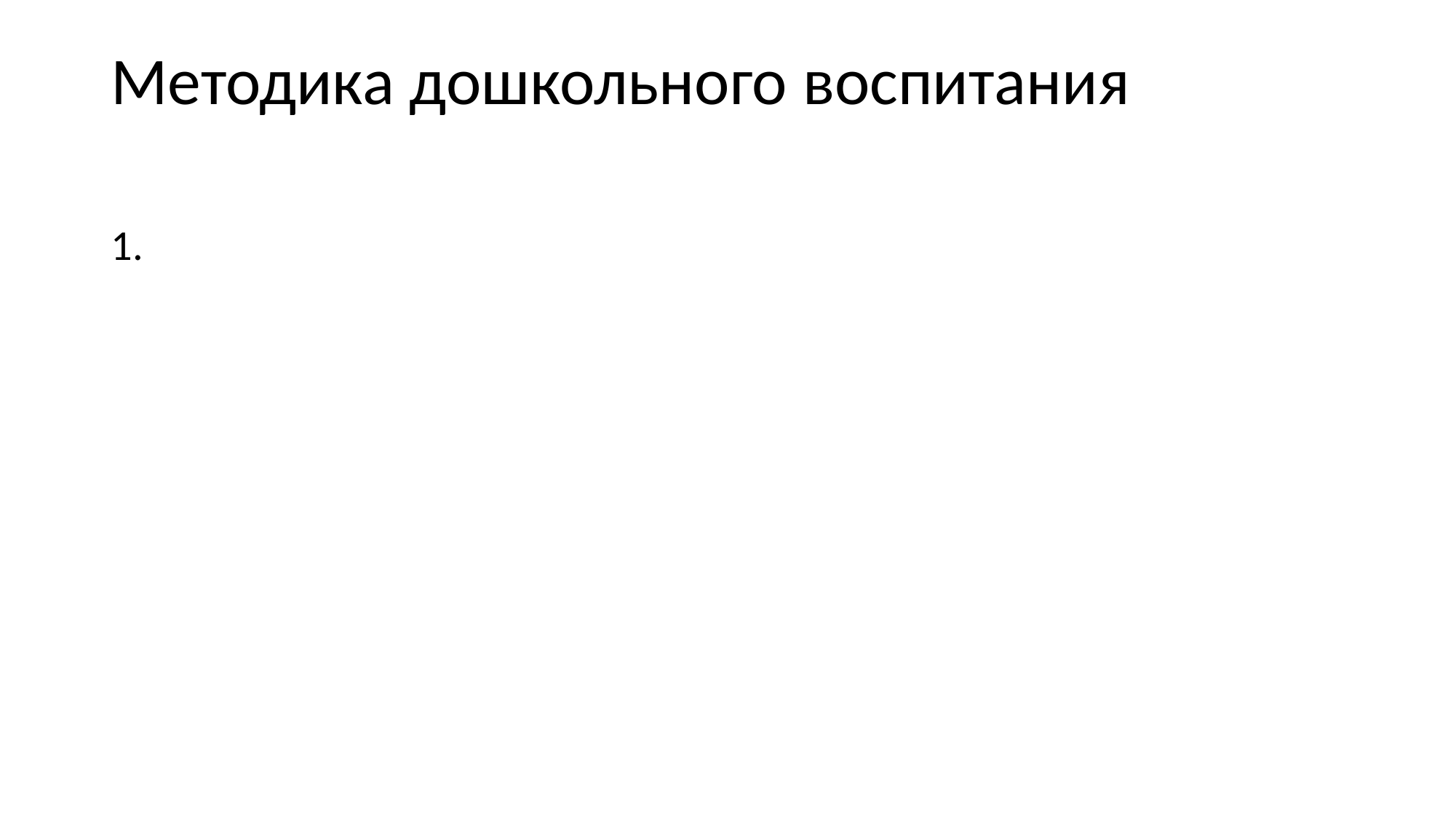

# Методика дошкольного воспитания
Методика работы с детьми дошкольного возраста (уход и присмотр)
Методика организации образовательной деятельности (обучения и воспитания)
Методика формирования отдельных качества (направления): МУЗО, ФИЗО, трудовое, познавательное, КГН, ФЭМП (РЭМП)